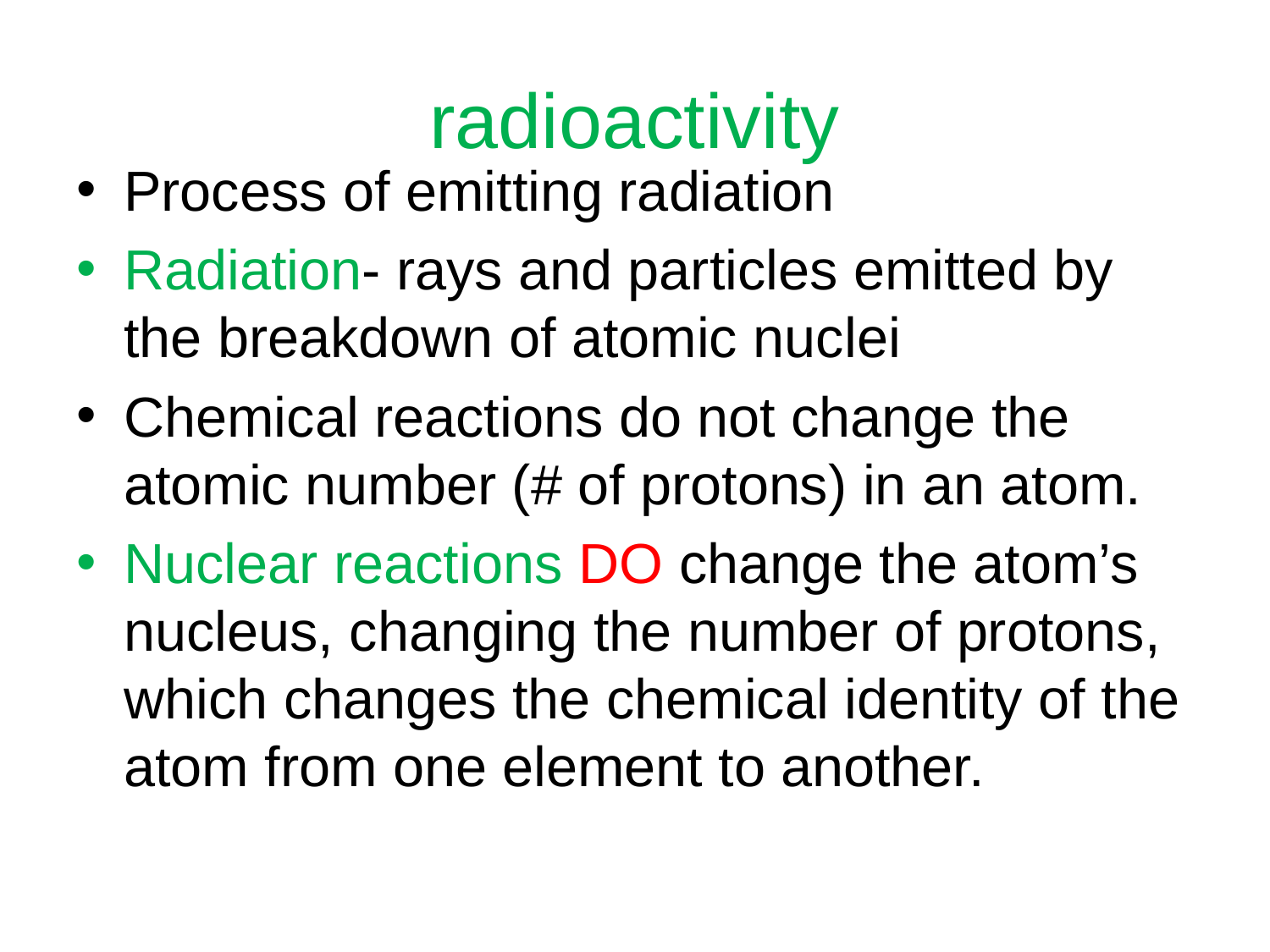

# radioactivity
Process of emitting radiation
Radiation- rays and particles emitted by the breakdown of atomic nuclei
Chemical reactions do not change the atomic number (# of protons) in an atom.
Nuclear reactions DO change the atom’s nucleus, changing the number of protons, which changes the chemical identity of the atom from one element to another.